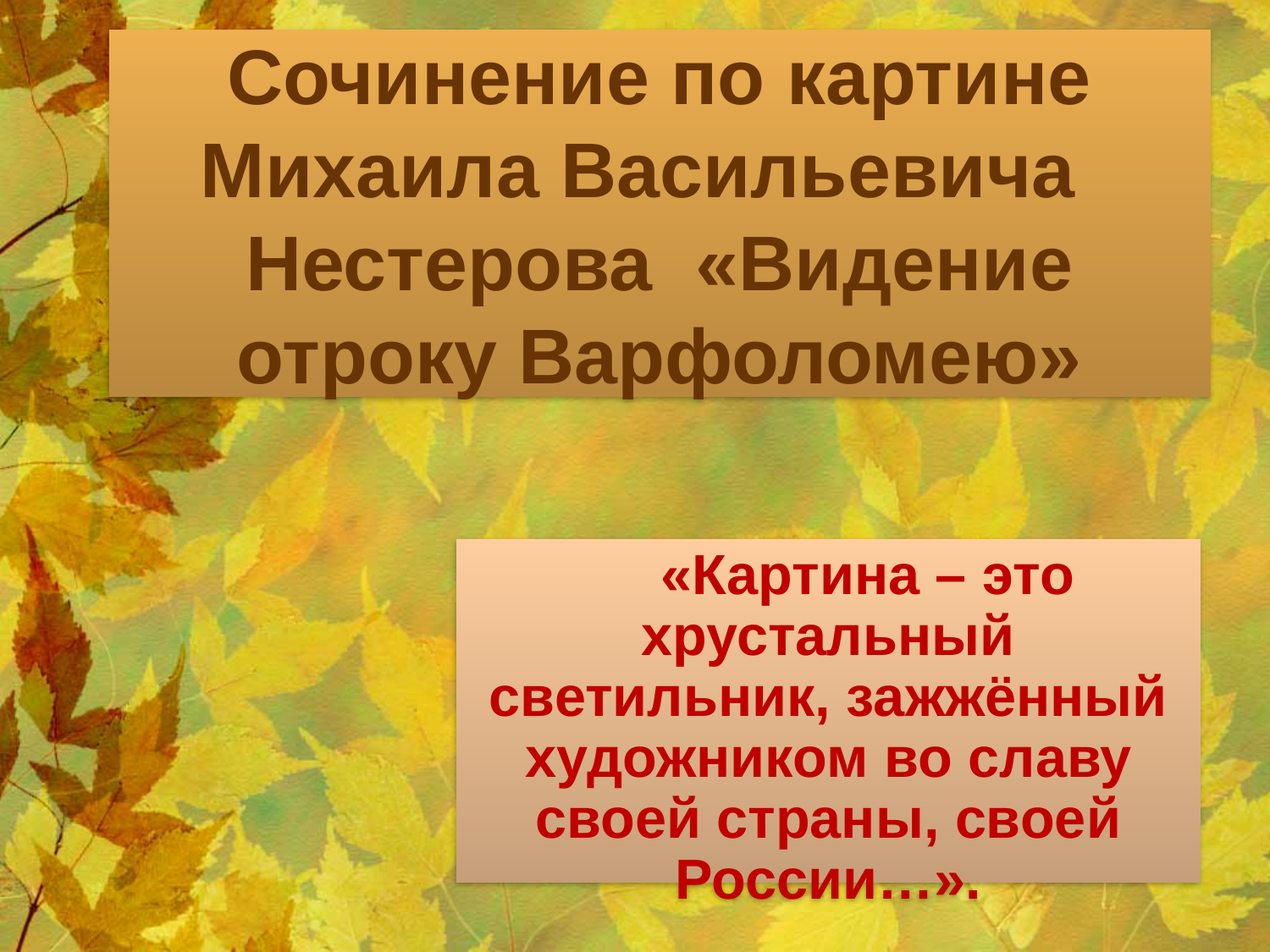

# Сочинение по картине Михаила Васильевича   Нестерова  «Видение отроку Варфоломею»
     «Картина – это хрустальный светильник, зажжённый художником во славу своей страны, своей России…».
                          К.Паустовский